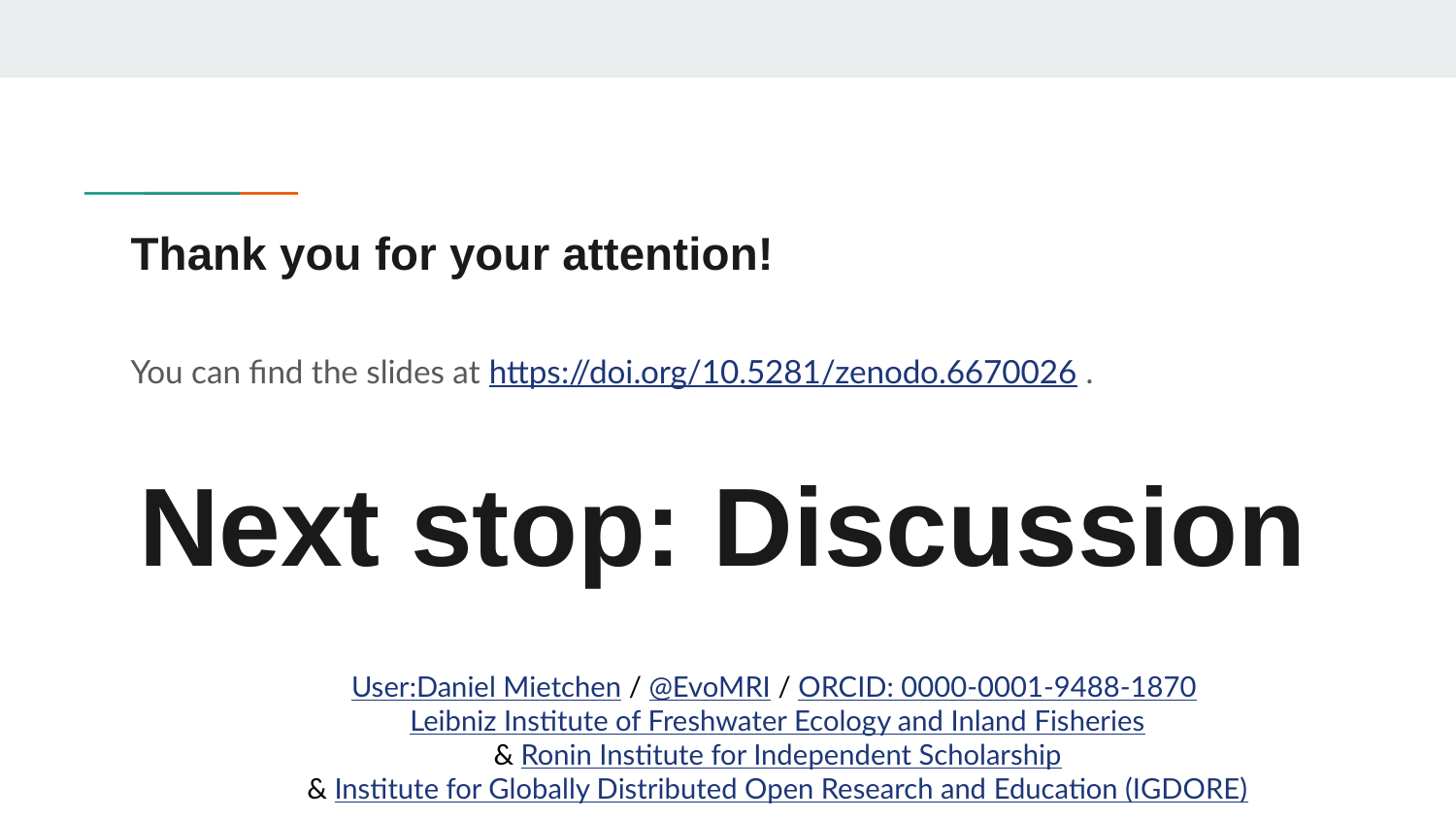

# Thank you for your attention!
You can find the slides at https://doi.org/10.5281/zenodo.6670026 .
Next stop: Discussion
User:Daniel Mietchen / @EvoMRI / ORCID: 0000-0001-9488-1870
Leibniz Institute of Freshwater Ecology and Inland Fisheries
& Ronin Institute for Independent Scholarship
& Institute for Globally Distributed Open Research and Education (IGDORE)